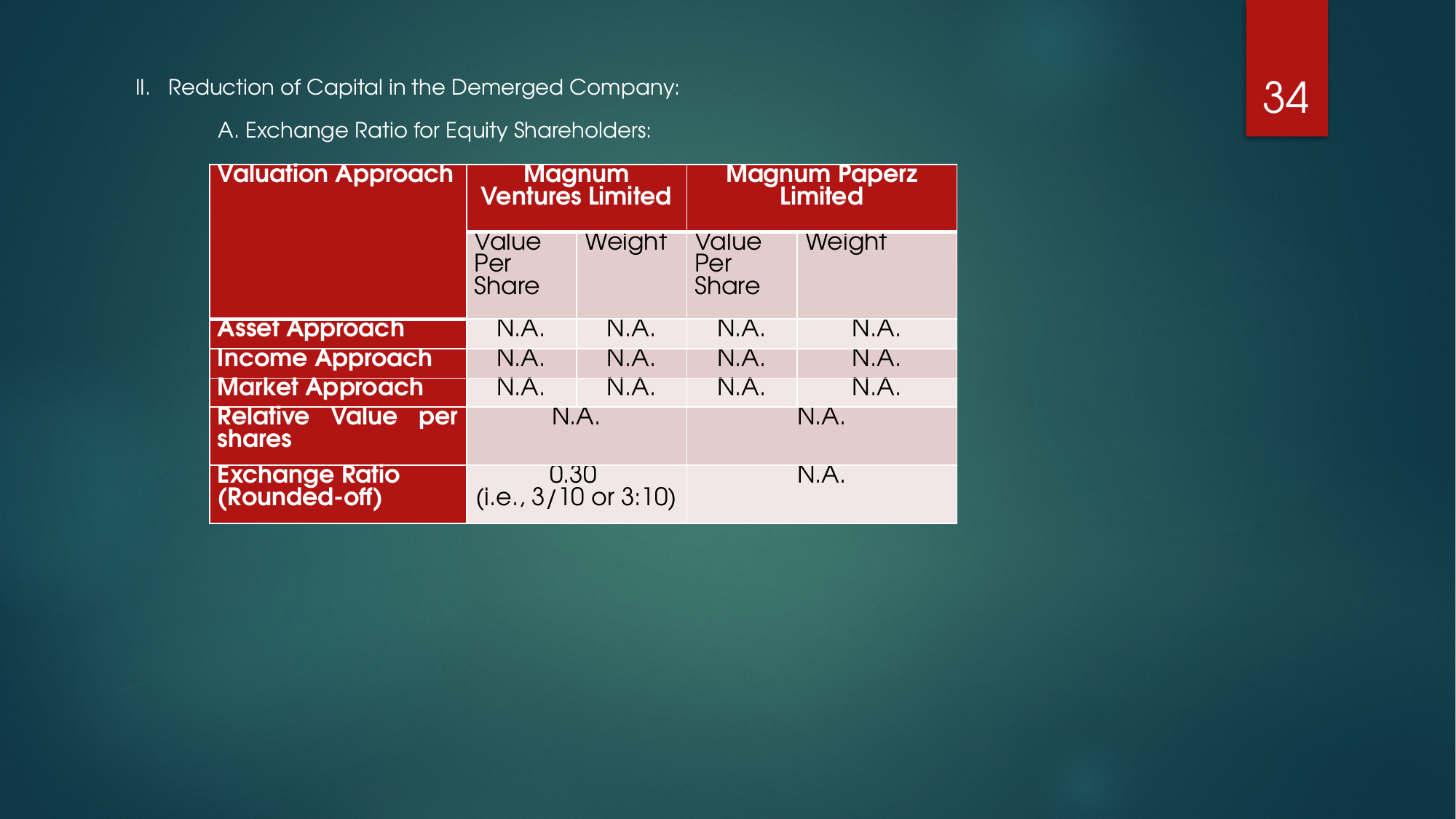

34
II.   Reduction of Capital in the Demerged Company:

A. Exchange Ratio for Equity Shareholders:

| Valuation Approach | Magnum Ventures Limited |  | Magnum Paperz Limited |  |
| --- | --- | --- | --- | --- |
|  | Value Per Share | Weight | Value Per Share | Weight |
| Asset Approach | N.A. | N.A. | N.A. | N.A. |
| Income Approach | N.A. | N.A. | N.A. | N.A. |
| Market Approach | N.A. | N.A. | N.A. | N.A. |
| Relative Value per shares | N.A. |  | N.A. |  |
| Exchange Ratio (Rounded-off) | 0.30 (i.e., 3/10 or 3:10) |  | N.A. |  |